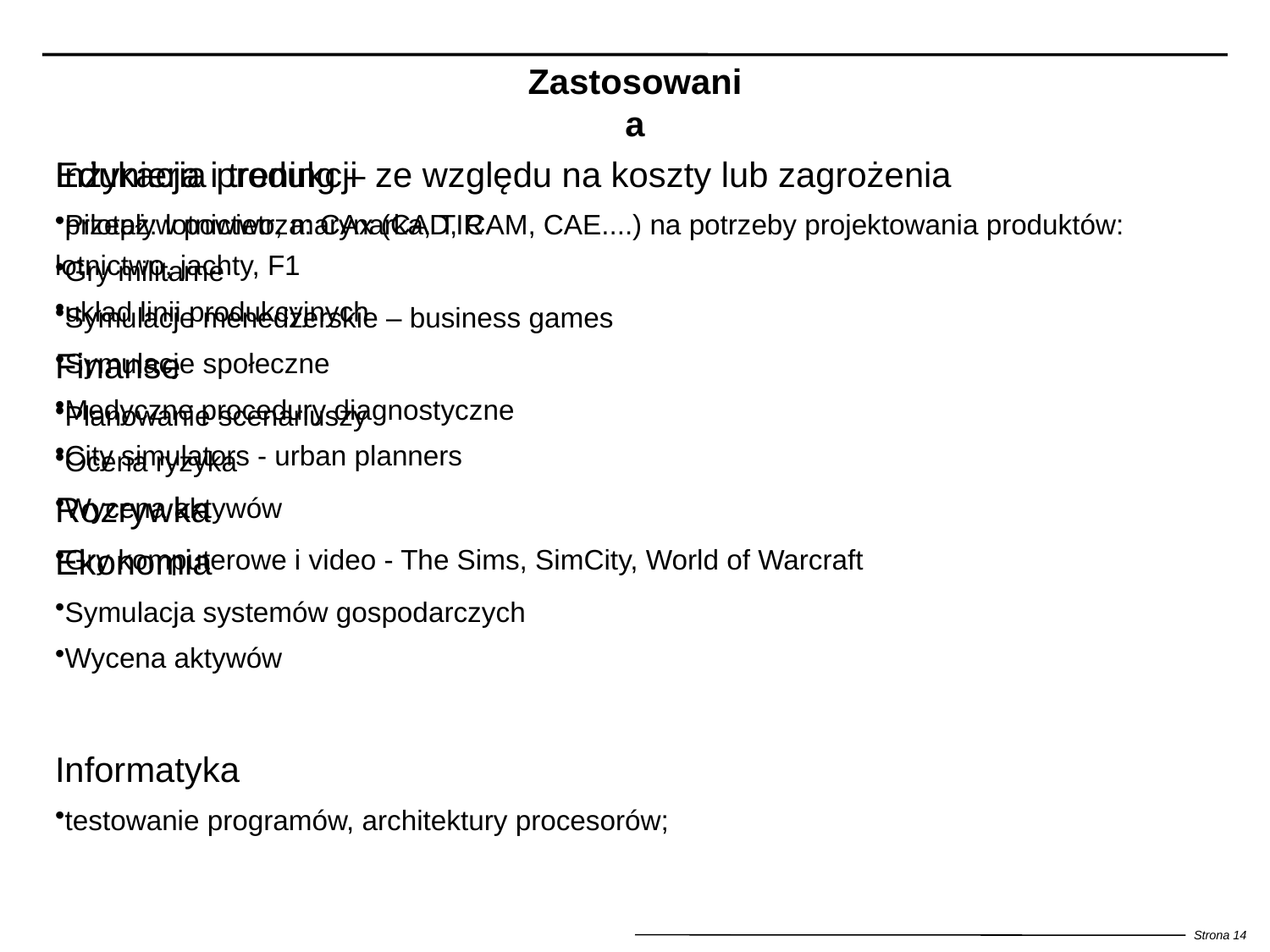

# Zastosowania
Edukacja i trening – ze względu na koszty lub zagrożenia
Pilotaż: lotnictwo, marynarka, TIR
Gry militarne
Symulacje menedżerskie – business games
Symulacje społeczne
Medyczne procedury diagnostyczne
City simulators - urban planners
Rozrywka
Gry komputerowe i video - The Sims, SimCity, World of Warcraft
Inżynieria produkcji
przepływ powietrza: CAx (CAD, CAM, CAE....) na potrzeby projektowania produktów: lotnictwo, jachty, F1
układ linii produkcyjnych
Finanse
Planowanie scenariuszy
Ocena ryzyka
Wycena aktywów
Ekonomia
Symulacja systemów gospodarczych
Wycena aktywów

Informatyka
testowanie programów, architektury procesorów;

Strona 14